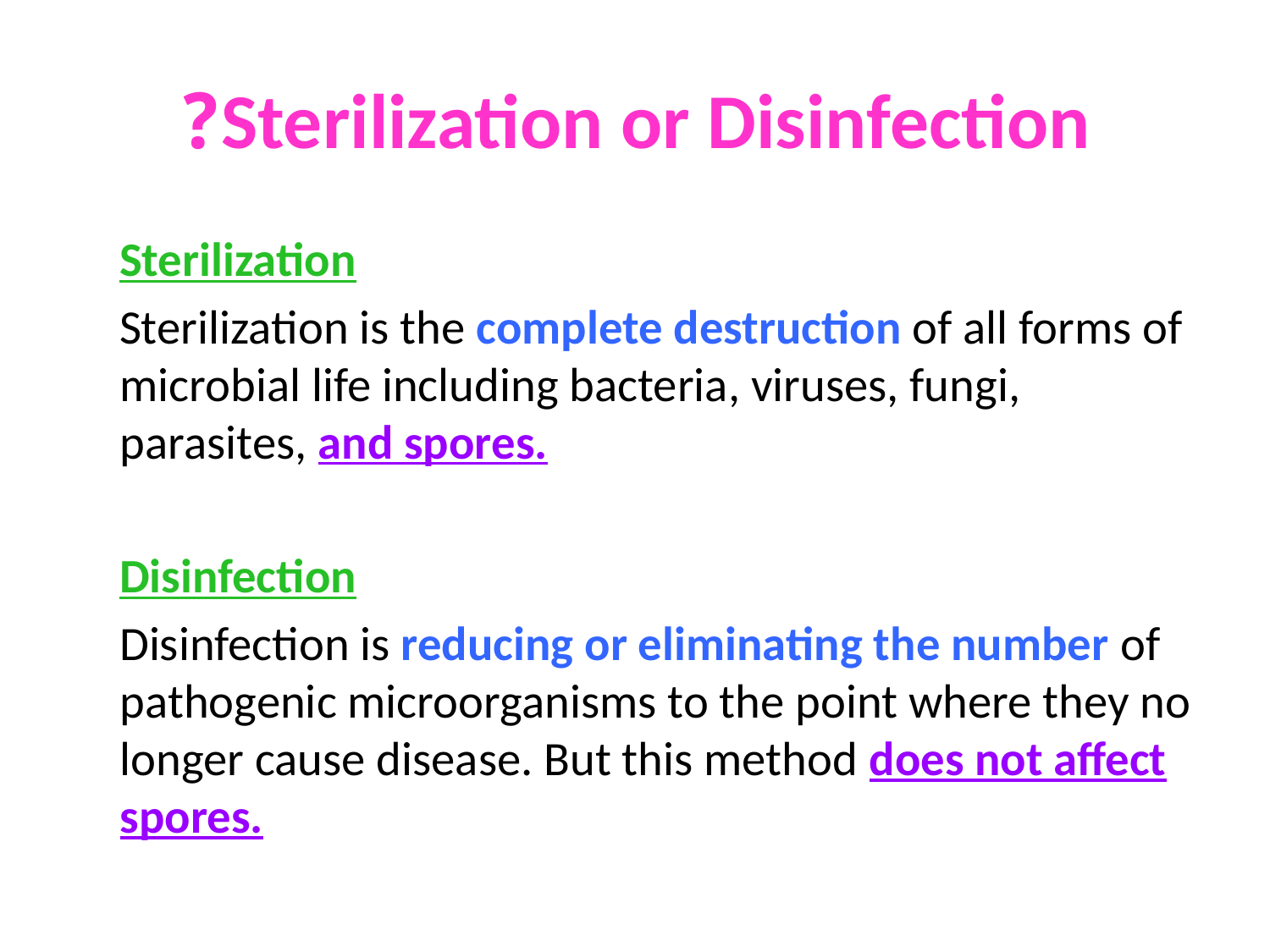

# Sterilization or Disinfection?
    Sterilization
    Sterilization is the complete destruction of all forms of microbial life including bacteria, viruses, fungi, parasites, and spores.

    Disinfection
    Disinfection is reducing or eliminating the number of pathogenic microorganisms to the point where they no longer cause disease. But this method does not affect spores.